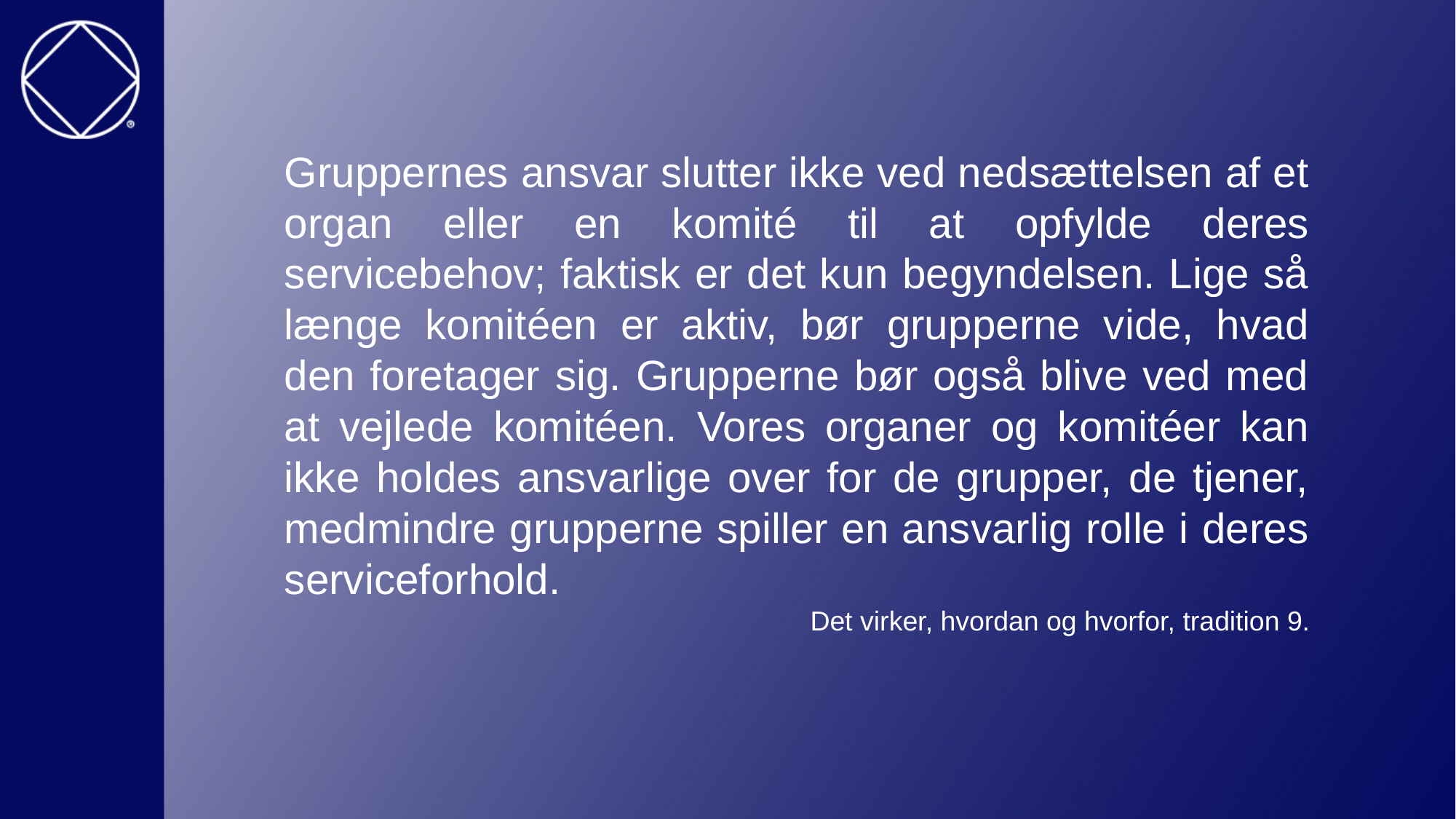

Gruppernes ansvar slutter ikke ved nedsættelsen af et organ eller en komité til at opfylde deres servicebehov; faktisk er det kun begyndelsen. Lige så længe komitéen er aktiv, bør grupperne vide, hvad den foretager sig. Grupperne bør også blive ved med at vejlede komitéen. Vores organer og komitéer kan ikke holdes ansvarlige over for de grupper, de tjener, medmindre grupperne spiller en ansvarlig rolle i deres serviceforhold.
Det virker, hvordan og hvorfor, tradition 9.